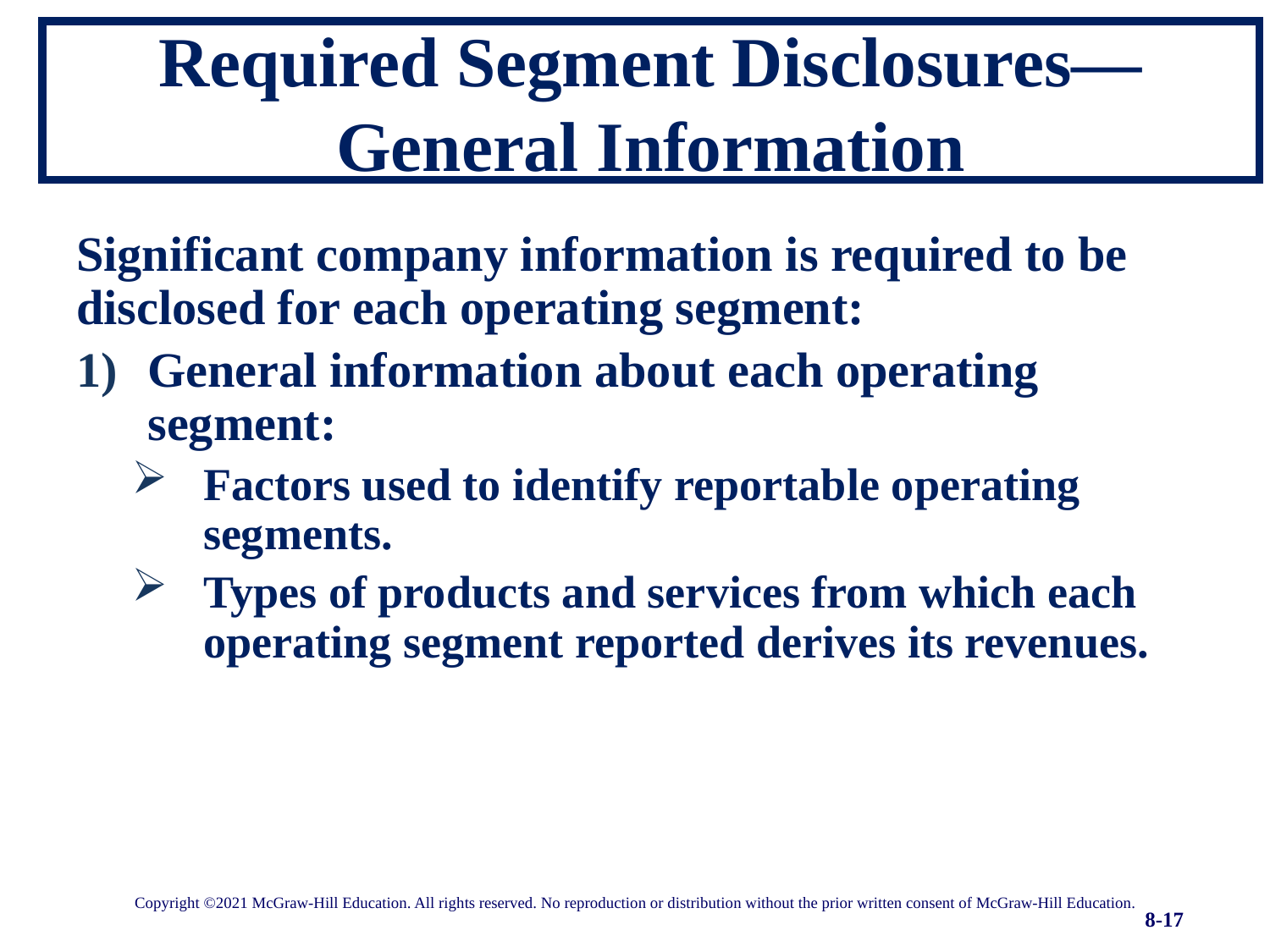

# Required Segment Disclosures—General Information
Significant company information is required to be disclosed for each operating segment:
General information about each operating segment:
Factors used to identify reportable operating segments.
Types of products and services from which each operating segment reported derives its revenues.
Copyright ©2021 McGraw-Hill Education. All rights reserved. No reproduction or distribution without the prior written consent of McGraw-Hill Education.